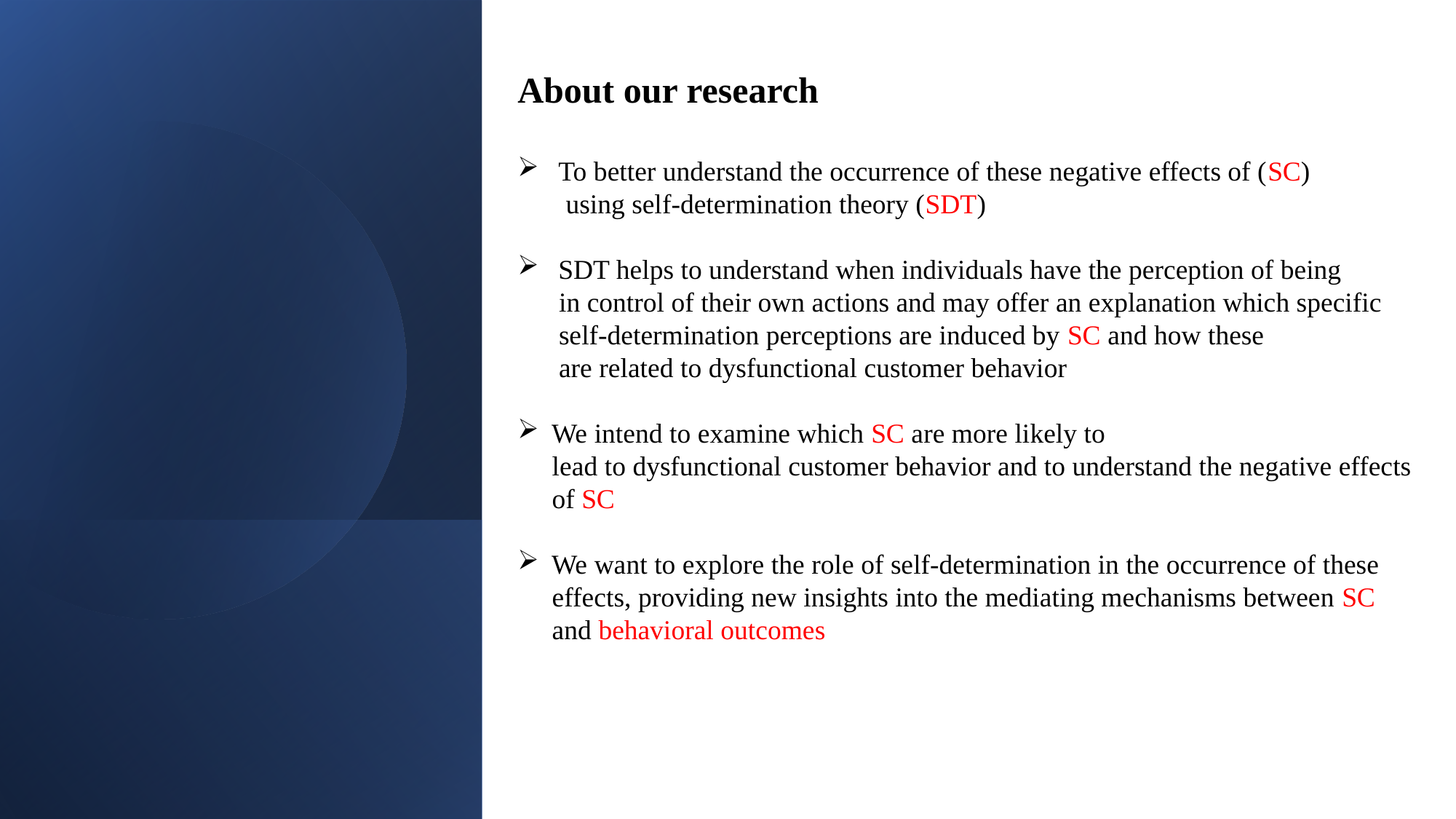

About our research

To better understand the occurrence of these negative effects of (SC)
       using self-determination theory (SDT)

SDT helps to understand when individuals have the perception of being
      in control of their own actions and may offer an explanation which specific
      self-determination perceptions are induced by SC and how these
      are related to dysfunctional customer behavior

We intend to examine which SC are more likely to
     lead to dysfunctional customer behavior and to understand the negative effects
     of SC

We want to explore the role of self-determination in the occurrence of these
     effects, providing new insights into the mediating mechanisms between SC
     and behavioral outcomes